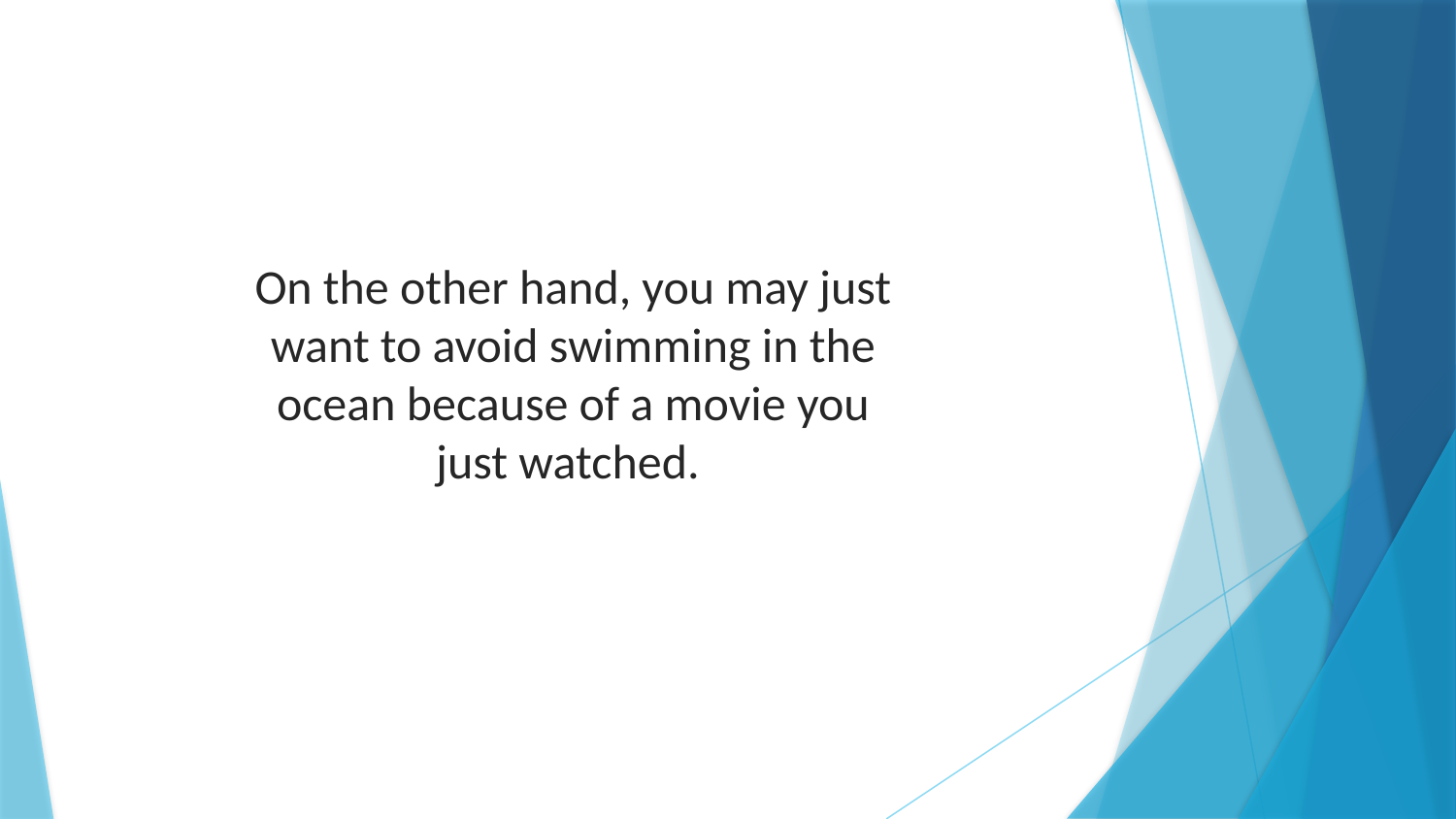

On the other hand, you may just want to avoid swimming in the ocean because of a movie you just watched.